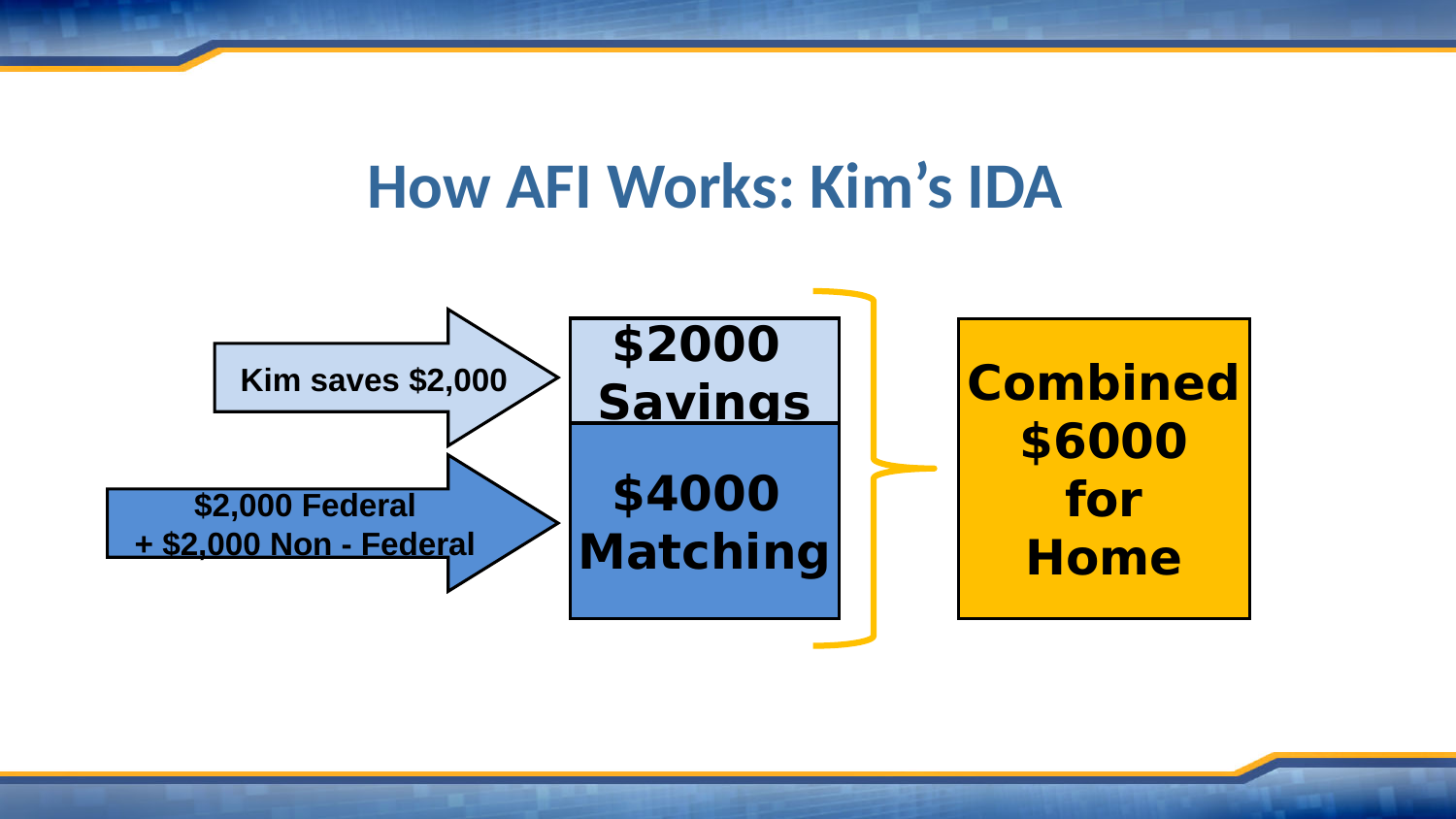

# How AFI Works: Kim’s IDA

   Kim saves $2,000
$2000
Savings
Combined
$6000
for
Home
$4000
Matching
$2,000 Federal
+ $2,000 Non - Federal